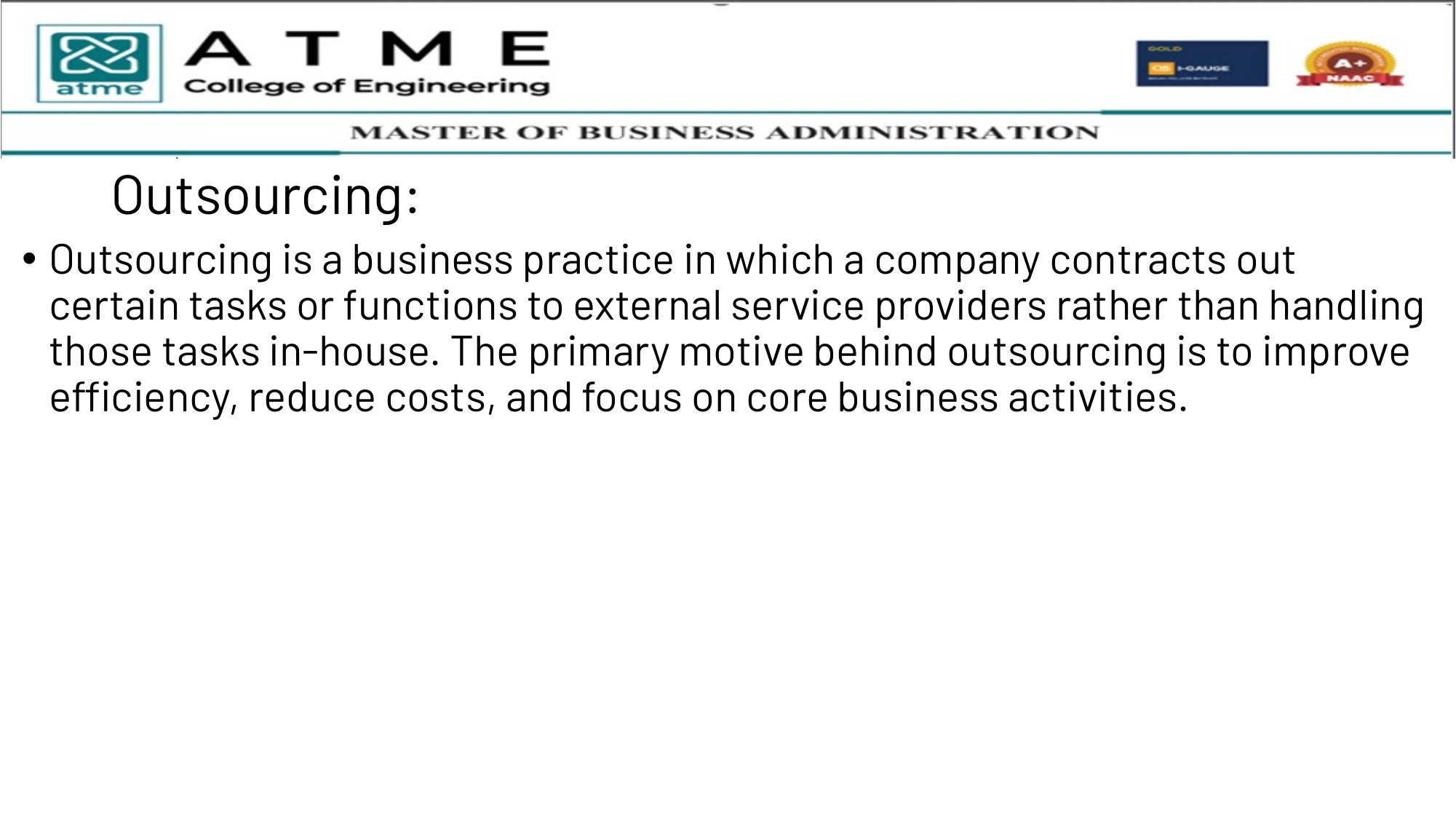

# Outsourcing:
Outsourcing is a business practice in which a company contracts out certain tasks or functions to external service providers rather than handling those tasks in-house. The primary motive behind outsourcing is to improve efficiency, reduce costs, and focus on core business activities.